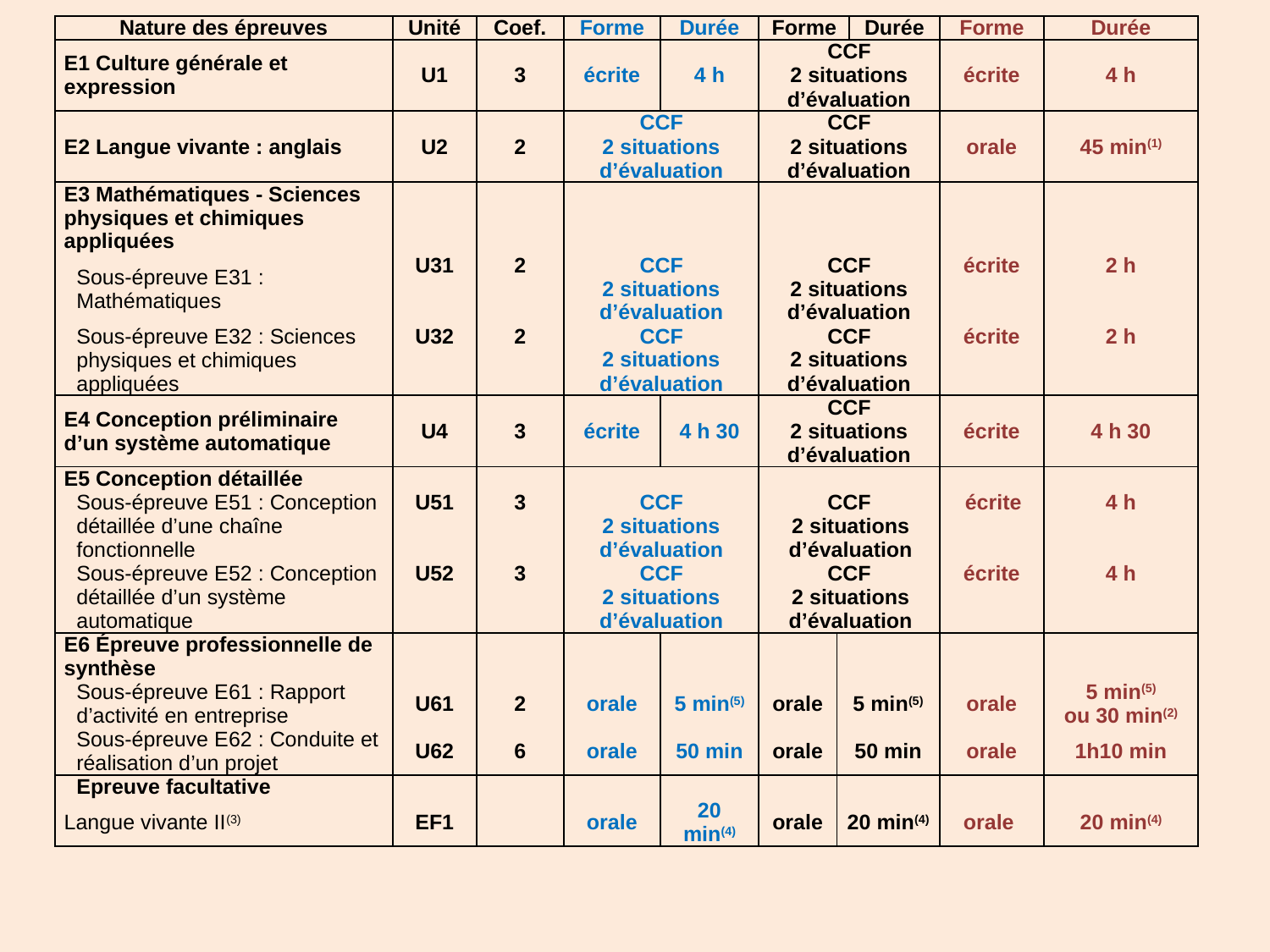

| Nature des épreuves | Unité | Coef. | Forme | Durée | Forme |  | Durée | Forme | Durée |
| --- | --- | --- | --- | --- | --- | --- | --- | --- | --- |
| E1 Culture générale et expression | U1 | 3 | écrite | 4 h | CCF 2 situations d’évaluation |  |  | écrite | 4 h |
| E2 Langue vivante : anglais | U2 | 2 | CCF 2 situations d’évaluation |  | CCF 2 situations d’évaluation |  |  | orale | 45 min(1) |
| E3 Mathématiques - Sciences physiques et chimiques appliquées |  |  |  |  |  |  |  |  |  |
| Sous-épreuve E31 : Mathématiques | U31 | 2 | CCF 2 situations d’évaluation |  | CCF 2 situations d’évaluation |  |  | écrite | 2 h |
| Sous-épreuve E32 : Sciences physiques et chimiques appliquées | U32 | 2 | CCF 2 situations d’évaluation |  | CCF 2 situations d’évaluation |  |  | écrite | 2 h |
| E4 Conception préliminaire d’un système automatique | U4 | 3 | écrite | 4 h 30 | CCF 2 situations d’évaluation |  |  | écrite | 4 h 30 |
| E5 Conception détaillée |  |  |  |  |  |  |  |  |  |
| Sous-épreuve E51 : Conception détaillée d’une chaîne fonctionnelle | U51 | 3 | CCF 2 situations d’évaluation |  | CCF 2 situations d’évaluation |  |  | écrite | 4 h |
| Sous-épreuve E52 : Conception détaillée d’un système automatique | U52 | 3 | CCF 2 situations d’évaluation |  | CCF 2 situations d’évaluation |  |  | écrite | 4 h |
| E6 Épreuve professionnelle de synthèse |  |  |  |  |  |  |  |  |  |
| Sous-épreuve E61 : Rapport d’activité en entreprise | U61 | 2 | orale | 5 min(5) | orale | 5 min(5) |  | orale | 5 min(5) ou 30 min(2) |
| Sous-épreuve E62 : Conduite et réalisation d’un projet | U62 | 6 | orale | 50 min | orale | 50 min |  | orale | 1h10 min |
| Epreuve facultative |  |  |  |  |  |  |  |  |  |
| Langue vivante II(3) | EF1 |  | orale | 20 min(4) | orale | 20 min(4) |  | orale | 20 min(4) |